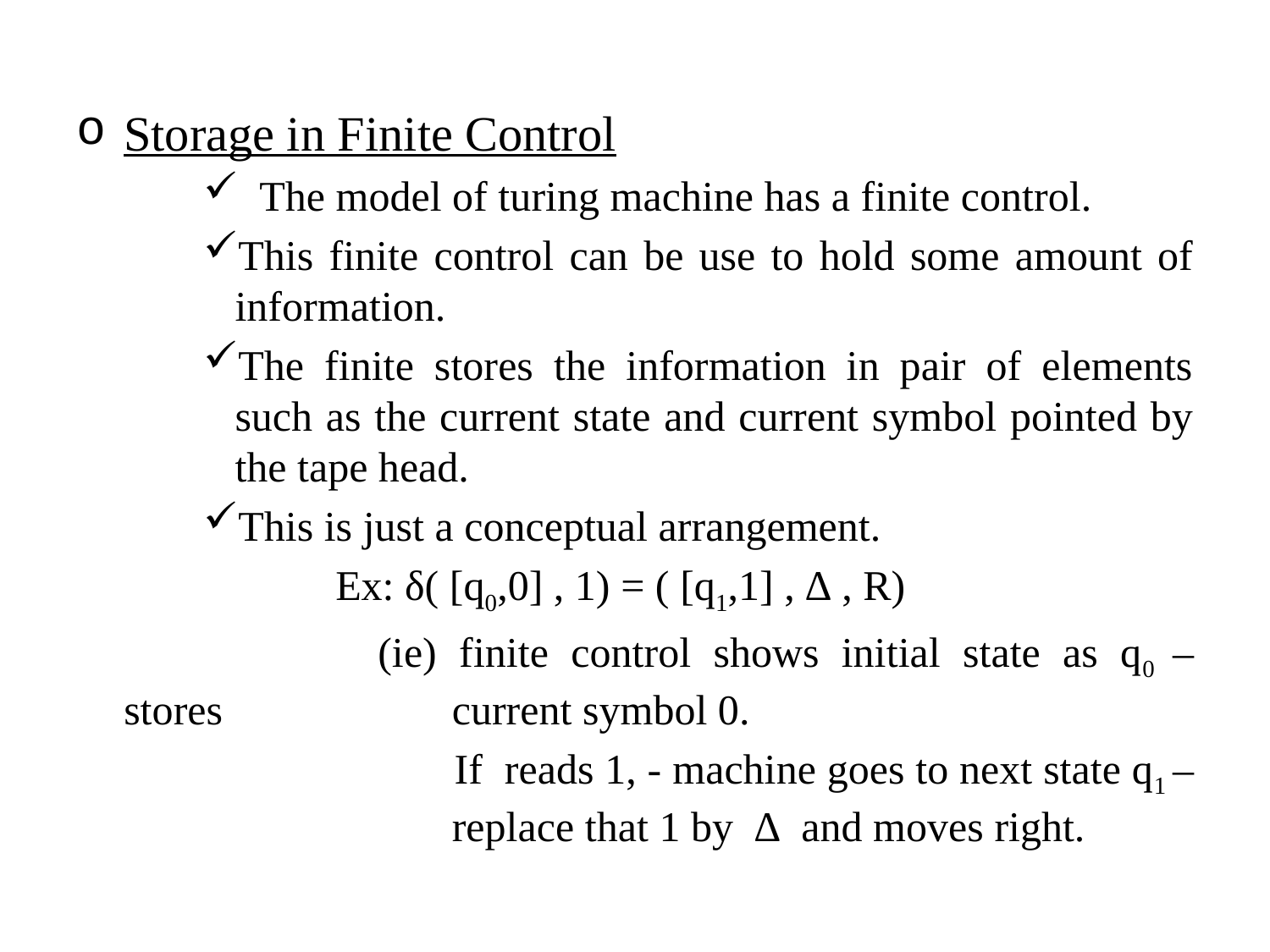

Storage in Finite Control
  The model of turing machine has a finite control.
This finite control can be use to hold some amount of information.
The finite stores the information in pair of elements such as the current state and current symbol pointed by the tape head.
This is just a conceptual arrangement.
		        Ex: δ( [q0,0] , 1) = ( [q1,1] , ∆ , R)
			(ie) finite control shows initial state as q0 – stores 		       current symbol 0.
			       If  reads 1, - machine goes to next state q1 –		       replace that 1 by  ∆  and moves right.